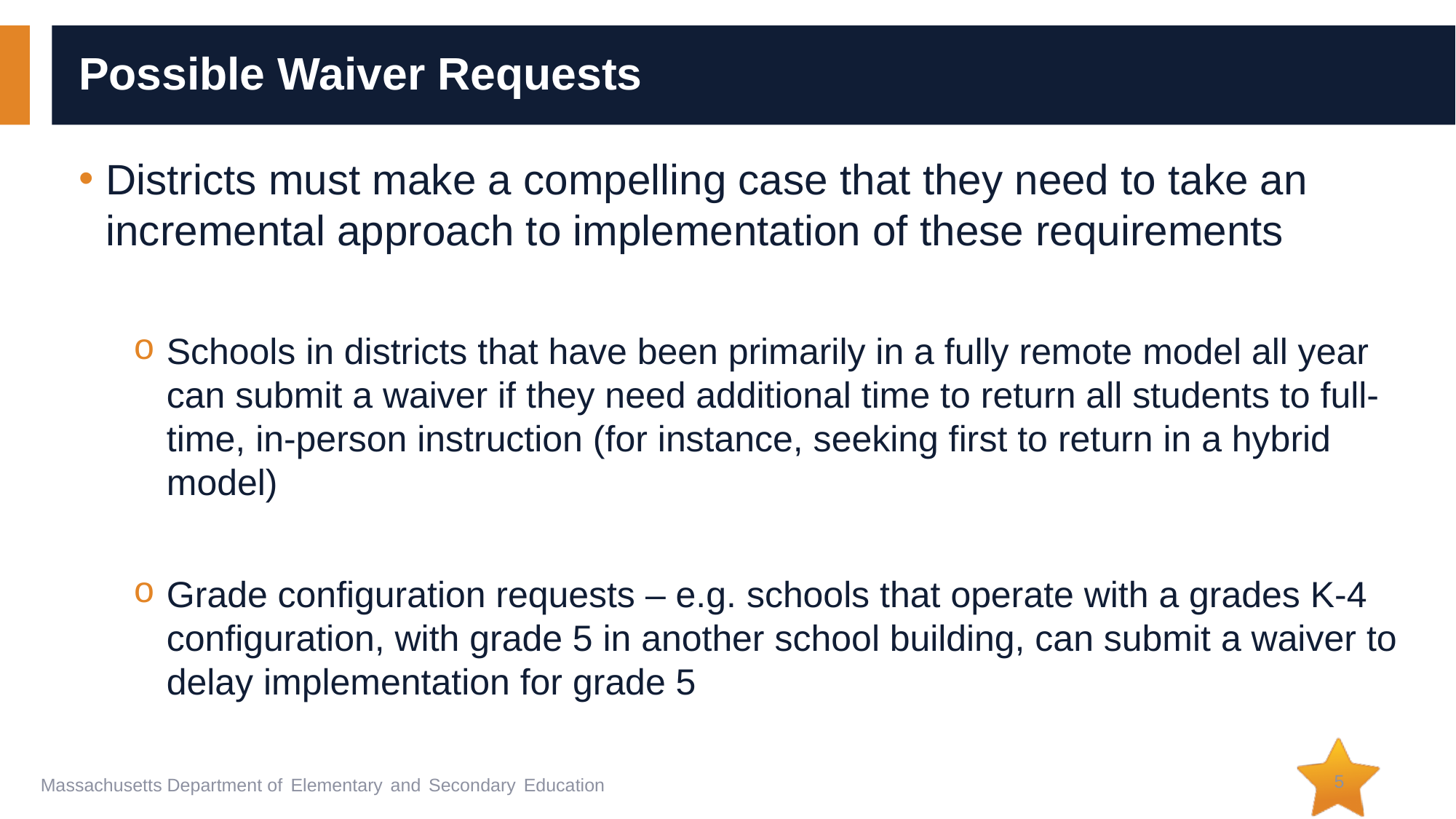

# Possible Waiver Requests
Districts must make a compelling case that they need to take an incremental approach to implementation of these requirements

Schools in districts that have been primarily in a fully remote model all year can submit a waiver if they need additional time to return all students to full-time, in-person instruction (for instance, seeking first to return in a hybrid model)

Grade configuration requests – e.g. schools that operate with a grades K-4 configuration, with grade 5 in another school building, can submit a waiver to delay implementation for grade 5

5